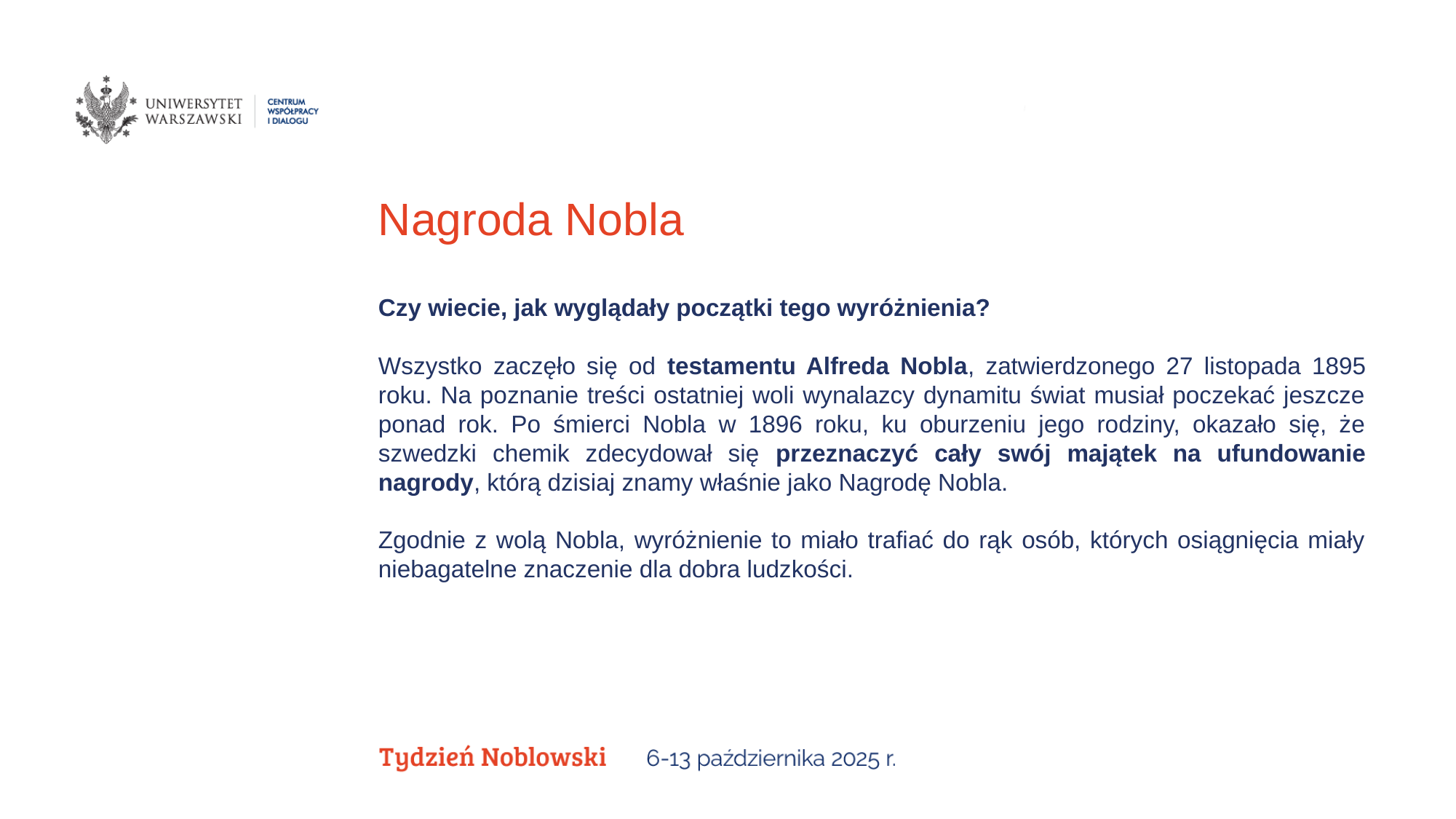

Nagroda Nobla
Czy wiecie, jak wyglądały początki tego wyróżnienia?

Wszystko zaczęło się od testamentu Alfreda Nobla, zatwierdzonego 27 listopada 1895 roku. Na poznanie treści ostatniej woli wynalazcy dynamitu świat musiał poczekać jeszcze ponad rok. Po śmierci Nobla w 1896 roku, ku oburzeniu jego rodziny, okazało się, że szwedzki chemik zdecydował się przeznaczyć cały swój majątek na ufundowanie nagrody, którą dzisiaj znamy właśnie jako Nagrodę Nobla.

Zgodnie z wolą Nobla, wyróżnienie to miało trafiać do rąk osób, których osiągnięcia miały niebagatelne znaczenie dla dobra ludzkości.